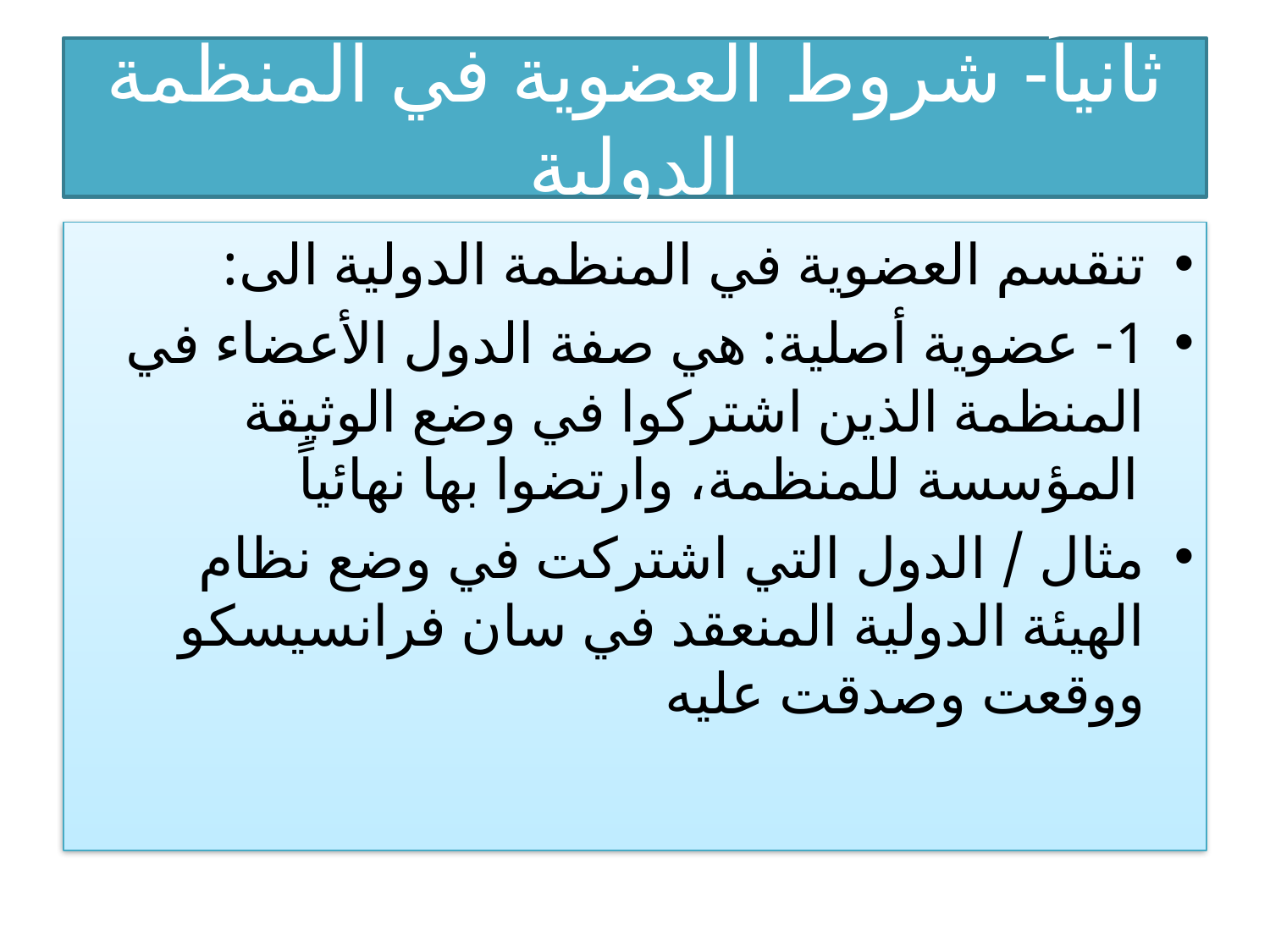

# ثانياً- شروط العضوية في المنظمة الدولية
تنقسم العضوية في المنظمة الدولية الى:
1- عضوية أصلية: هي صفة الدول الأعضاء في المنظمة الذين اشتركوا في وضع الوثيقة المؤسسة للمنظمة، وارتضوا بها نهائياً
مثال / الدول التي اشتركت في وضع نظام الهيئة الدولية المنعقد في سان فرانسيسكو ووقعت وصدقت عليه